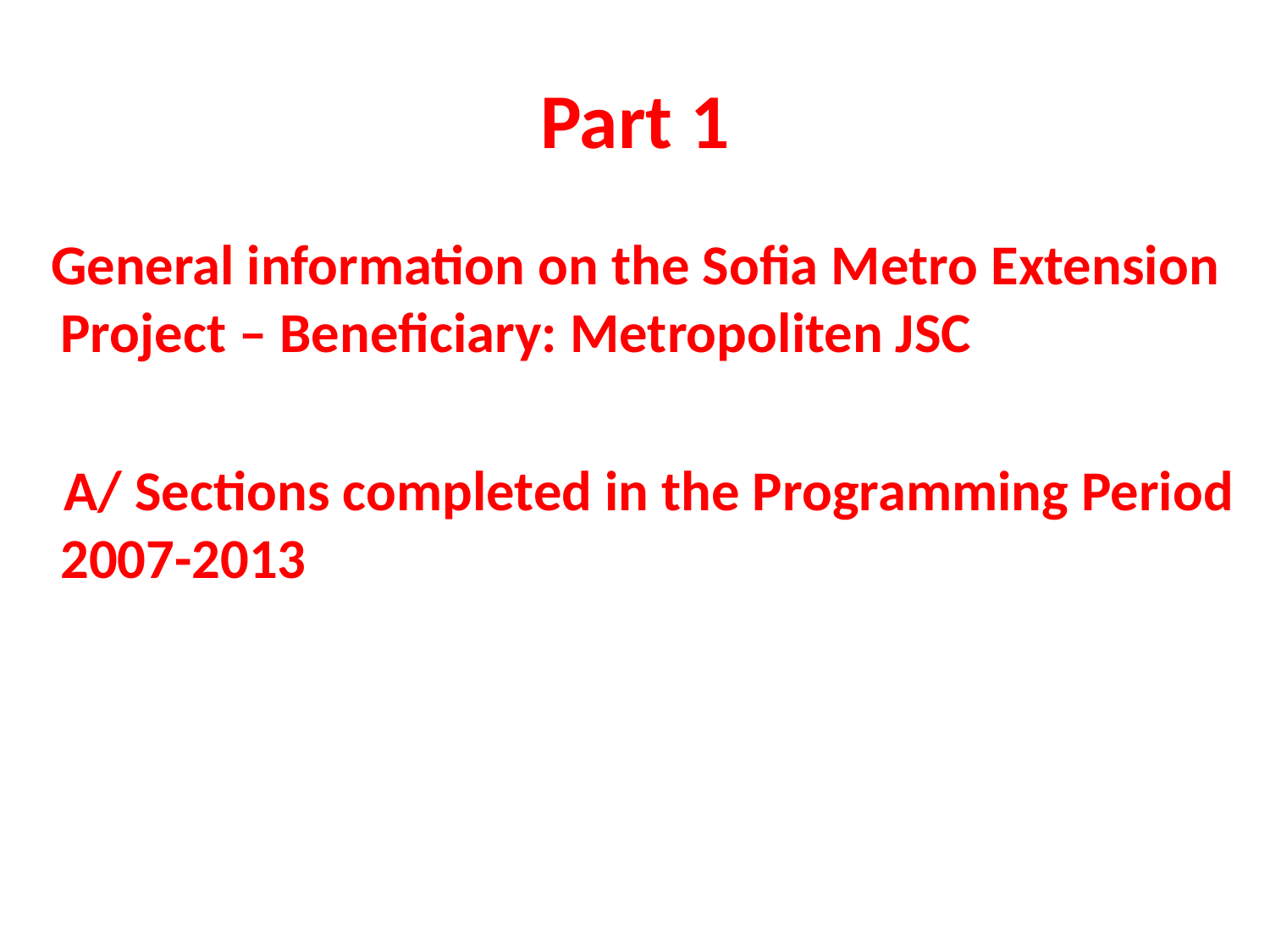

# Part 1
   General information on the Sofia Metro Extension Project – Beneficiary: Metropoliten JSC

    А/ Sections completed in the Programming Period 2007-2013